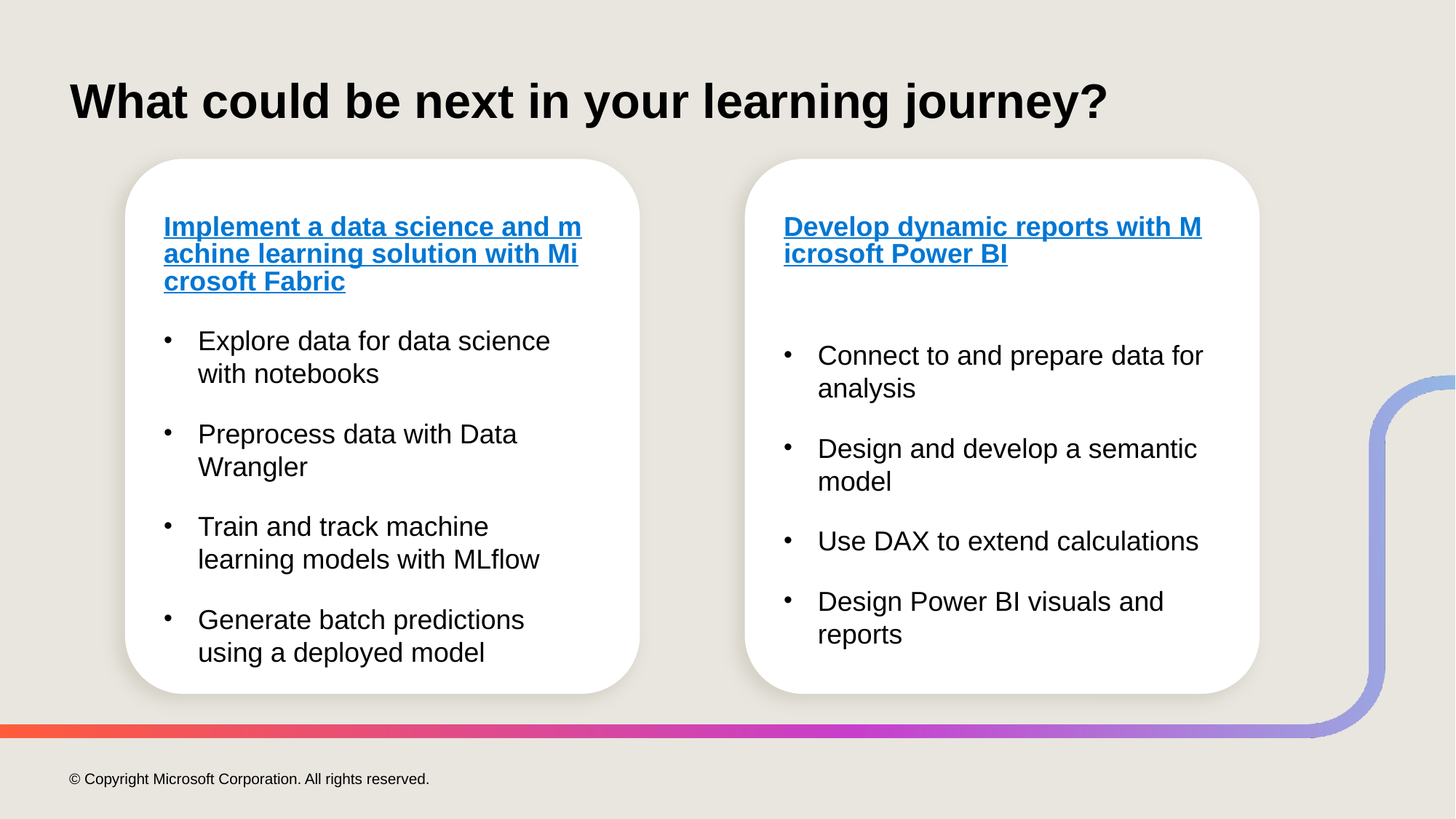

# What could be next in your learning journey?
Implement a data science and machine learning solution with Microsoft Fabric
Explore data for data science with notebooks
Preprocess data with Data Wrangler
Train and track machine learning models with MLflow
Generate batch predictions using a deployed model
Develop dynamic reports with Microsoft Power BI

Connect to and prepare data for analysis
Design and develop a semantic model
Use DAX to extend calculations
Design Power BI visuals and reports
© Copyright Microsoft Corporation. All rights reserved.